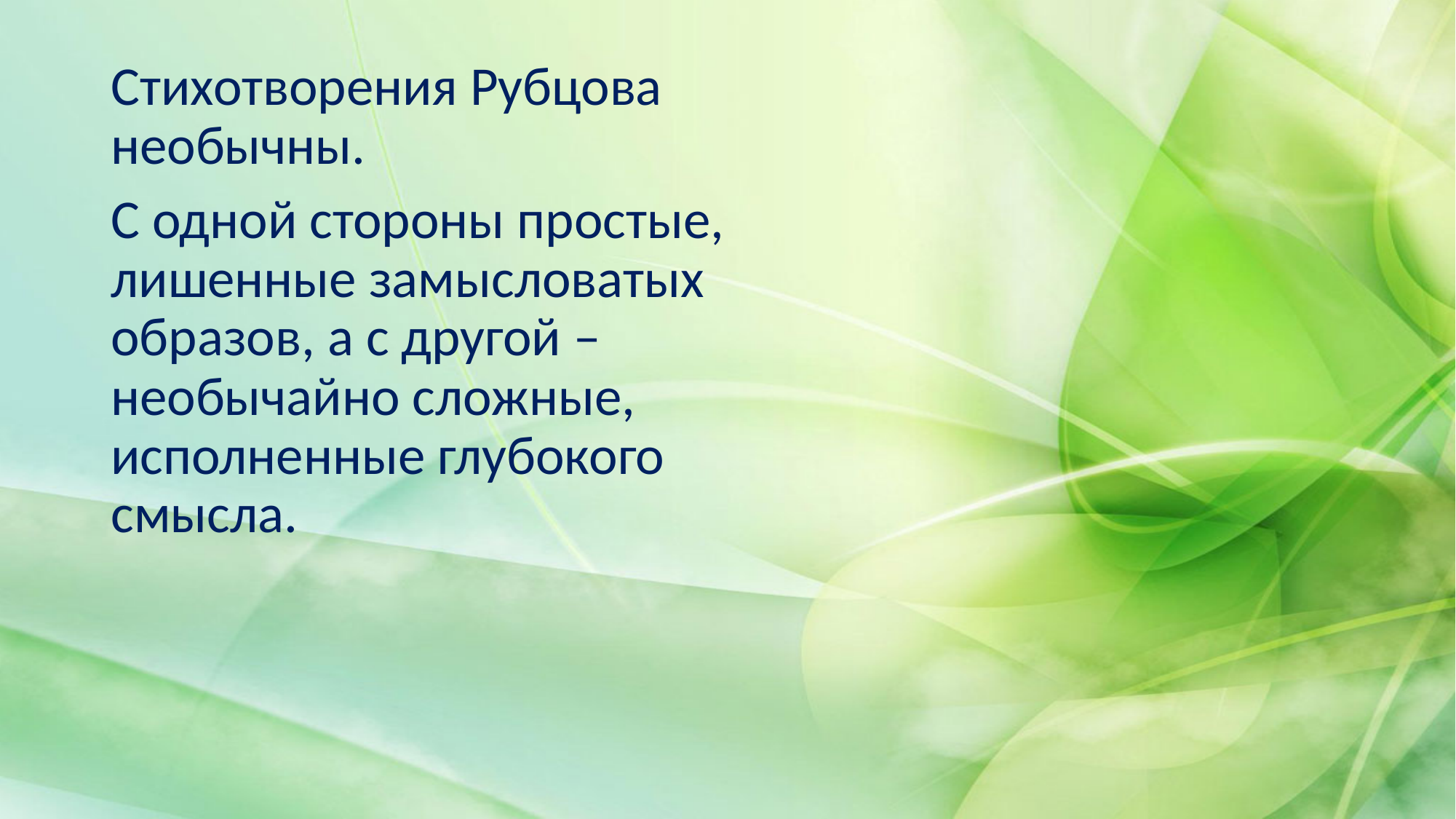

Стихотворения Рубцова необычны.
С одной стороны простые, лишенные замысловатых образов, а с другой – необычайно сложные, исполненные глубокого смысла.